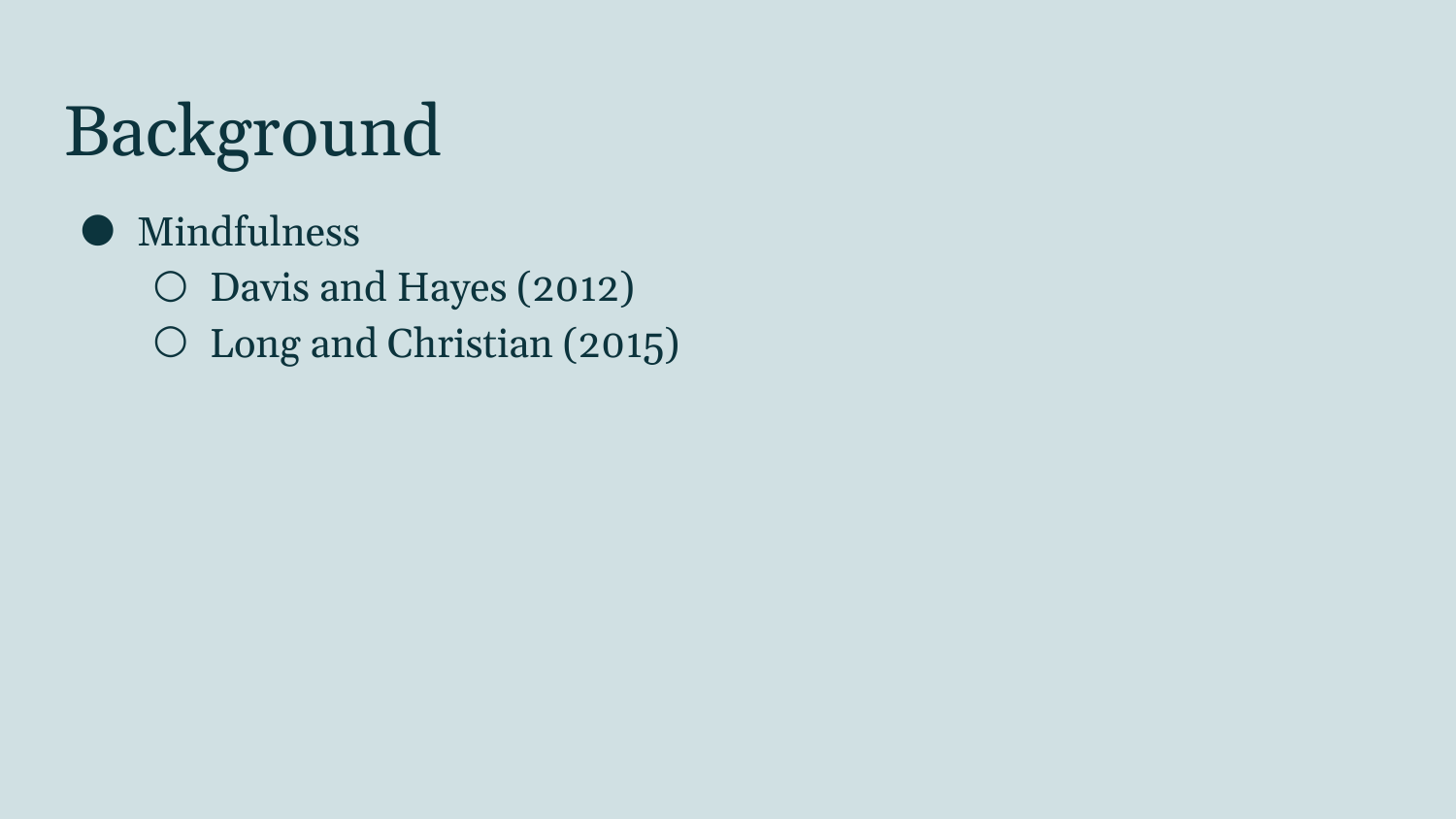

# Background
Mindfulness
Davis and Hayes (2012)
Long and Christian (2015)